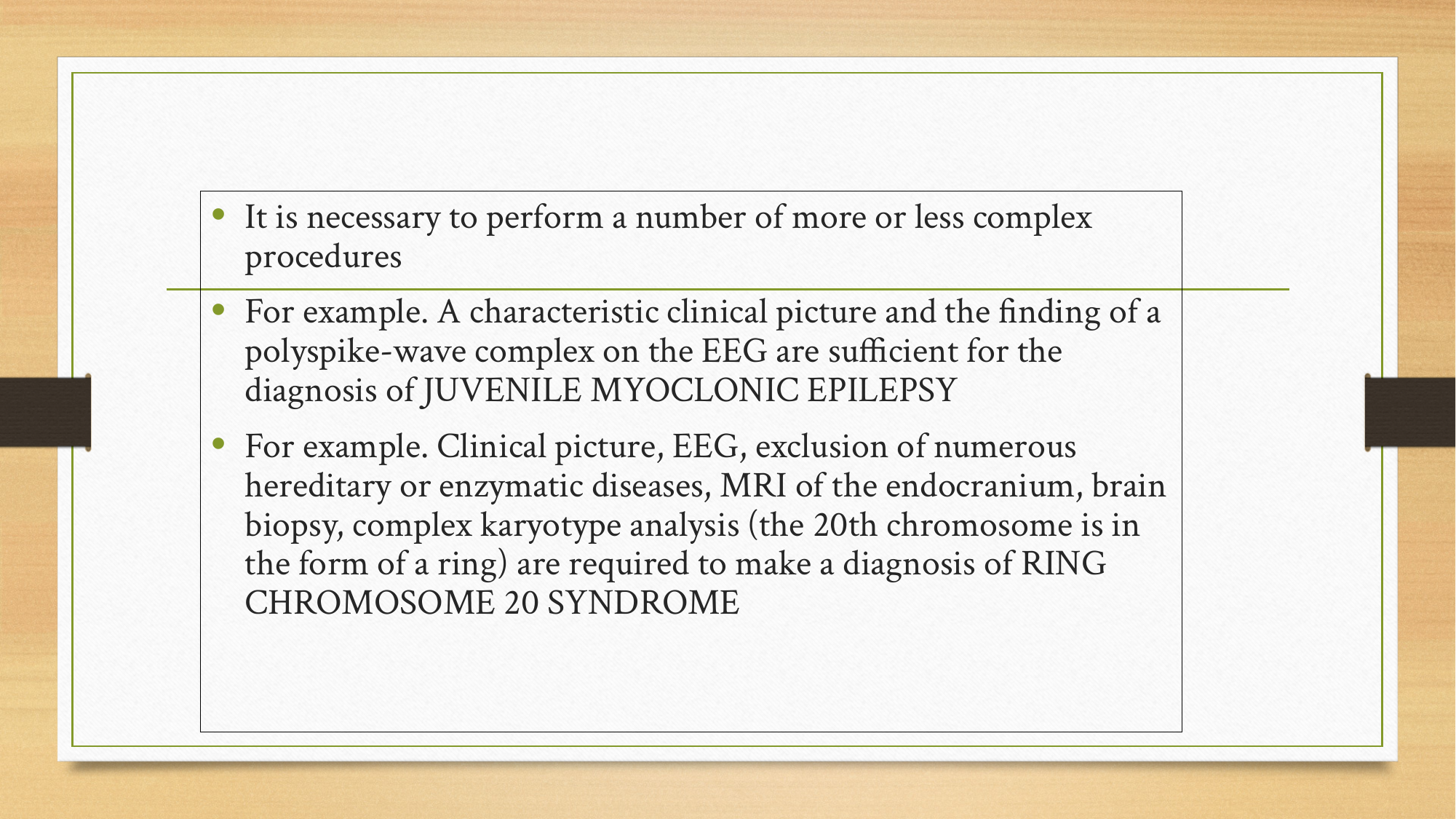

It is necessary to perform a number of more or less complex procedures
For example. A characteristic clinical picture and the finding of a polyspike-wave complex on the EEG are sufficient for the diagnosis of JUVENILE MYOCLONIC EPILEPSY
For example. Clinical picture, EEG, exclusion of numerous hereditary or enzymatic diseases, MRI of the endocranium, brain biopsy, complex karyotype analysis (the 20th chromosome is in the form of a ring) are required to make a diagnosis of RING CHROMOSOME 20 SYNDROME